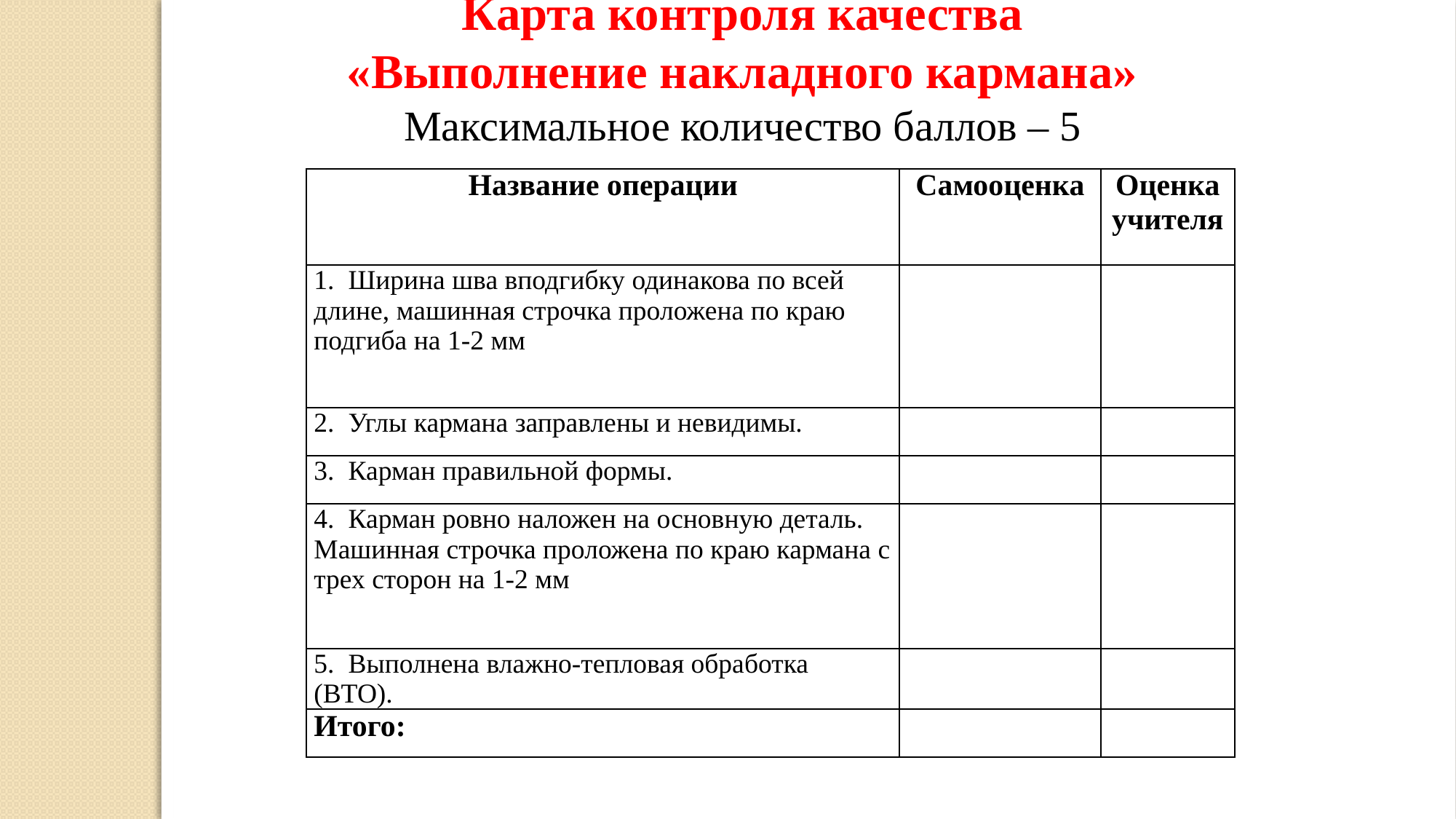

Карта контроля качества
«Выполнение накладного кармана»
Максимальное количество баллов – 5

| Название операции | Самооценка | Оценка учителя |
| --- | --- | --- |
| 1. Ширина шва вподгибку одинакова по всей длине, машинная строчка проложена по краю подгиба на 1-2 мм |  |  |
| 2. Углы кармана заправлены и невидимы. |  |  |
| 3. Карман правильной формы. |  |  |
| 4. Карман ровно наложен на основную деталь. Машинная строчка проложена по краю кармана с трех сторон на 1-2 мм |  |  |
| 5. Выполнена влажно-тепловая обработка (ВТО). |  |  |
| Итого: |  |  |